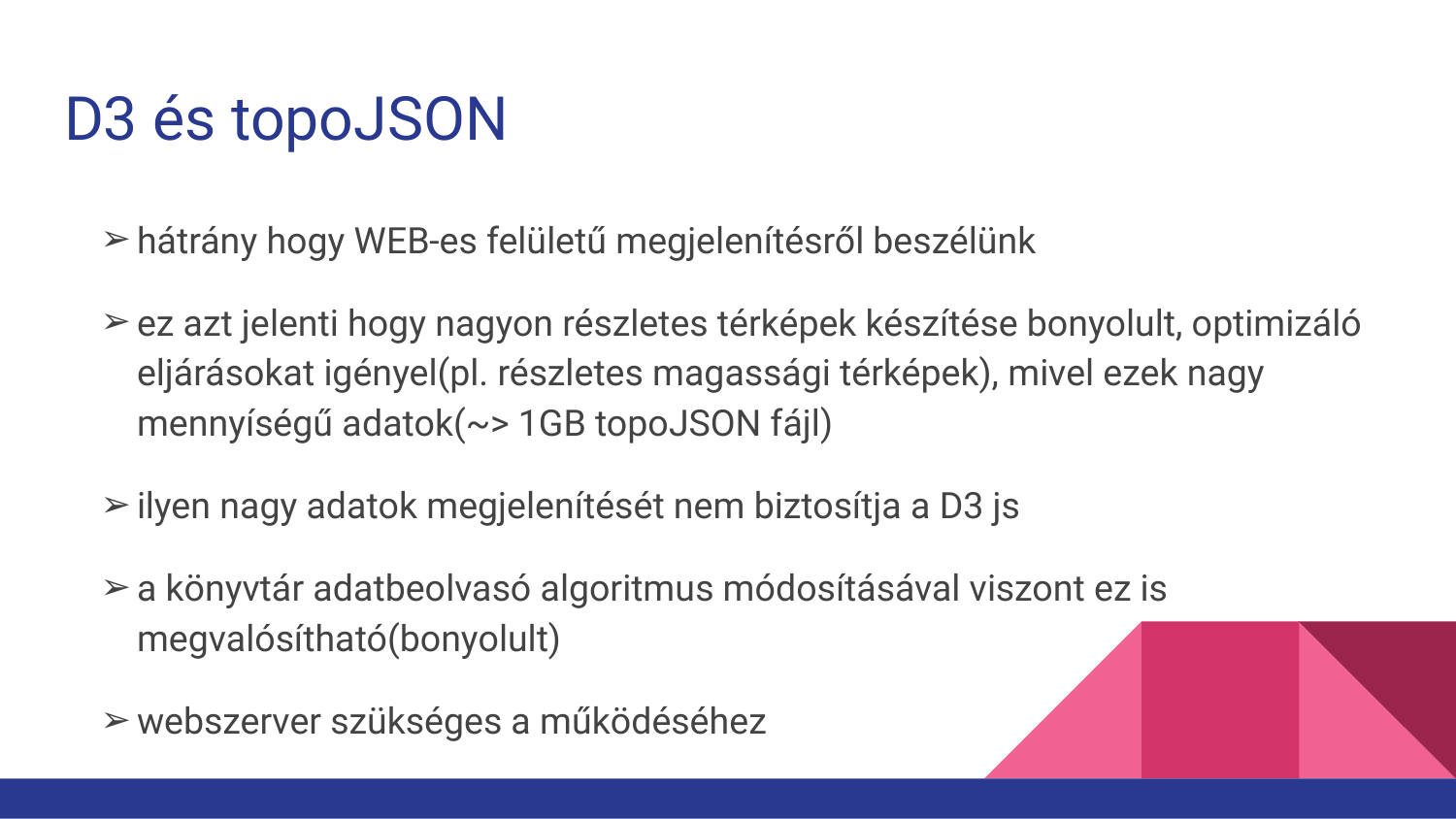

# D3 és topoJSON
hátrány hogy WEB-es felületű megjelenítésről beszélünk
ez azt jelenti hogy nagyon részletes térképek készítése bonyolult, optimizáló eljárásokat igényel(pl. részletes magassági térképek), mivel ezek nagy mennyíségű adatok(~> 1GB topoJSON fájl)
ilyen nagy adatok megjelenítését nem biztosítja a D3 js
a könyvtár adatbeolvasó algoritmus módosításával viszont ez is megvalósítható(bonyolult)
webszerver szükséges a működéséhez